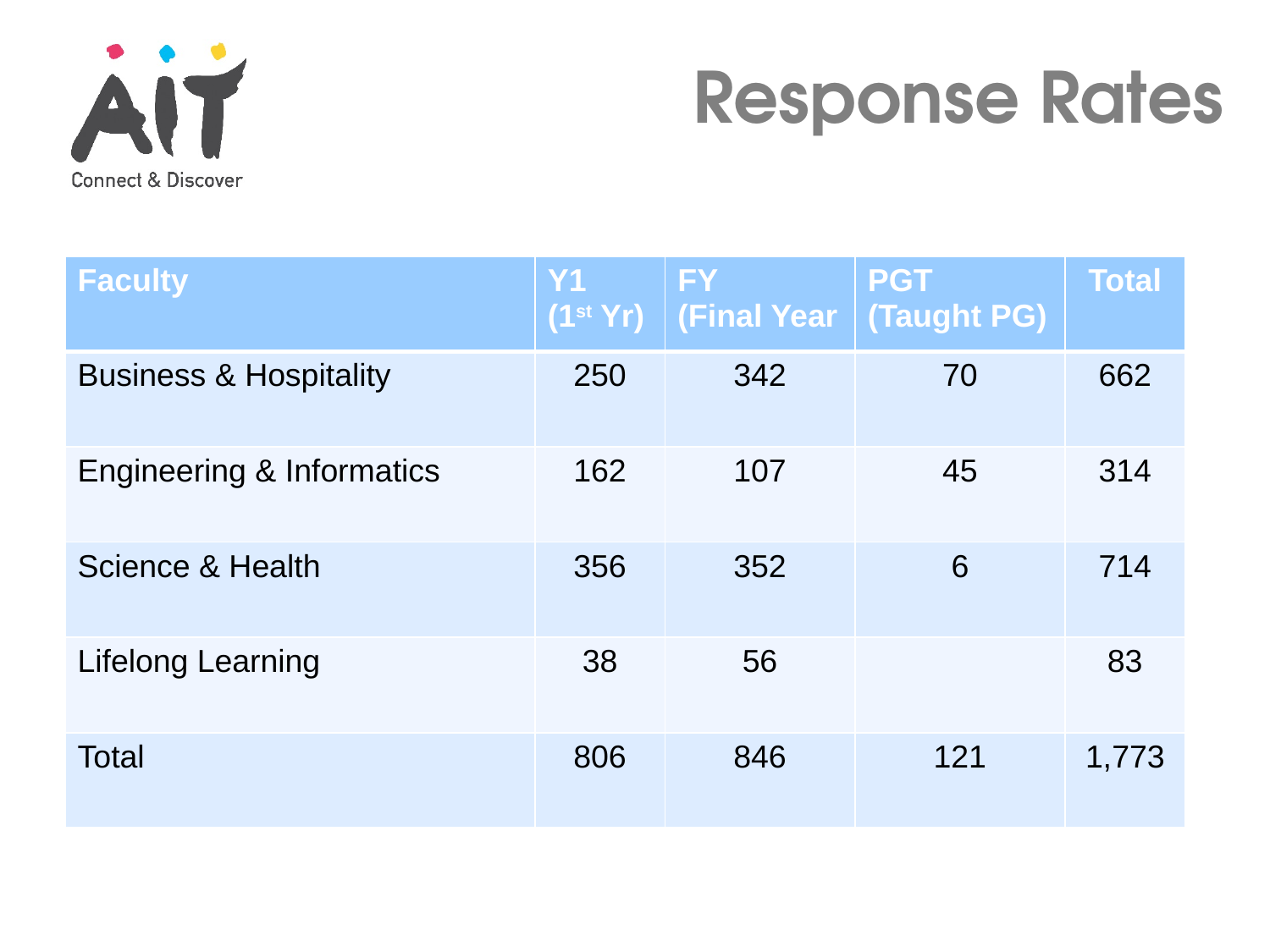

Response Rates
| Faculty | Y1 (1st Yr) | FY (Final Year | PGT (Taught PG) | Total |
| --- | --- | --- | --- | --- |
| Business & Hospitality | 250 | 342 | 70 | 662 |
| Engineering & Informatics | 162 | 107 | 45 | 314 |
| Science & Health | 356 | 352 | 6 | 714 |
| Lifelong Learning | 38 | 56 |  | 83 |
| Total | 806 | 846 | 121 | 1,773 |